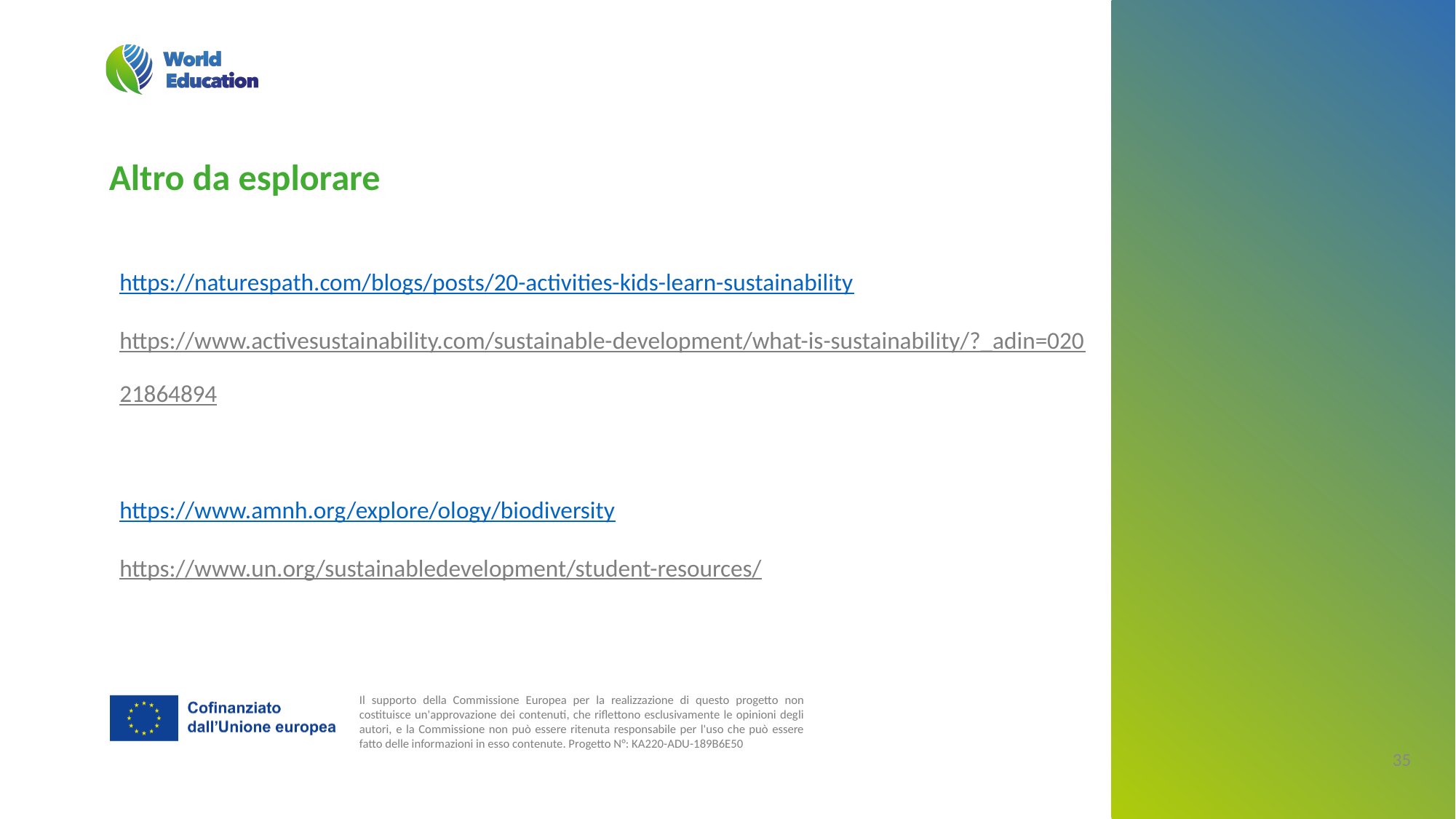

Altro da esplorare
https://naturespath.com/blogs/posts/20-activities-kids-learn-sustainability
https://www.activesustainability.com/sustainable-development/what-is-sustainability/?_adin=02021864894
https://www.amnh.org/explore/ology/biodiversity
https://www.un.org/sustainabledevelopment/student-resources/
35